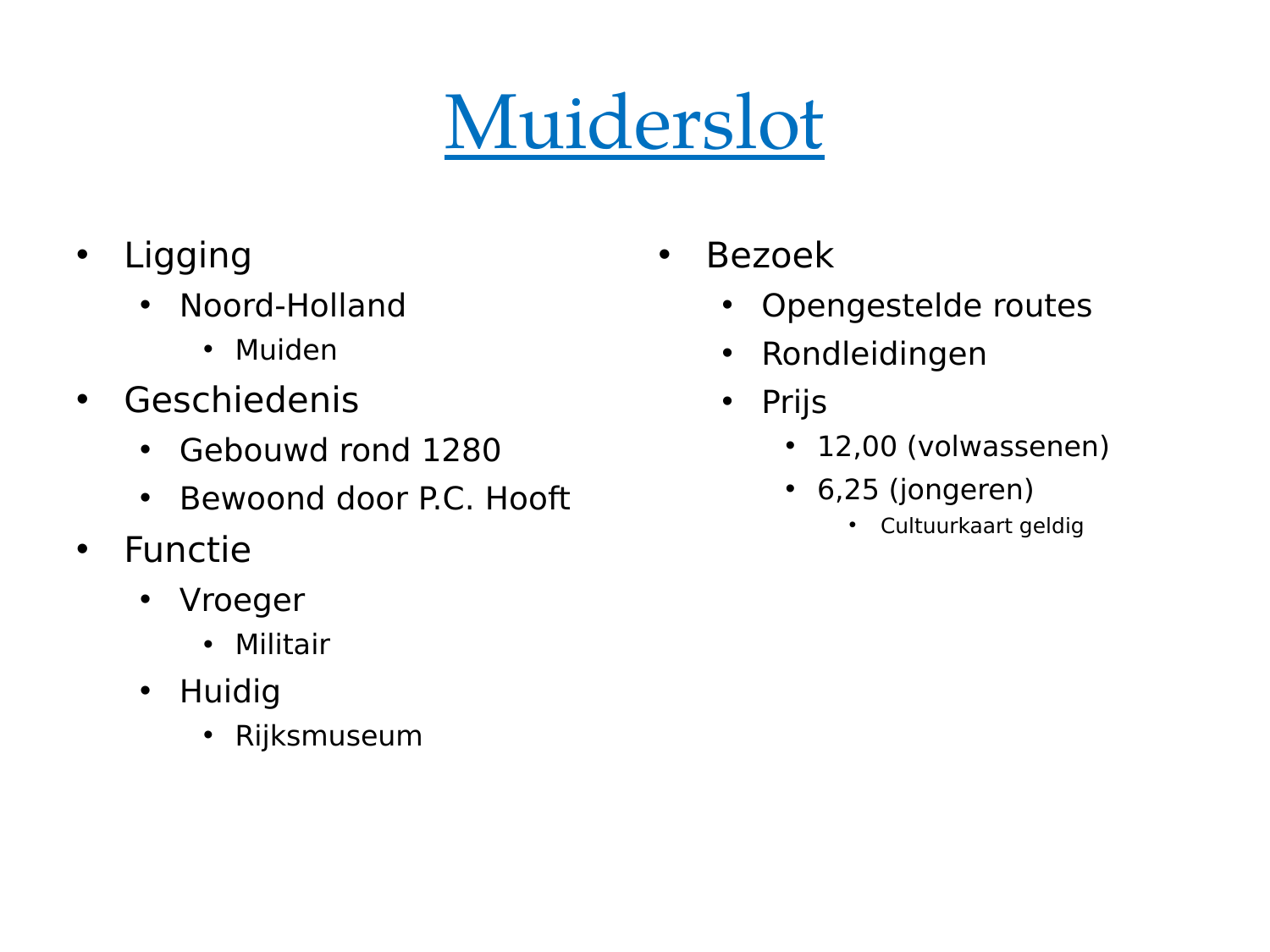

# Muiderslot
Ligging
Noord-Holland
Muiden
Geschiedenis
Gebouwd rond 1280
Bewoond door P.C. Hooft
Functie
Vroeger
Militair
Huidig
Rijksmuseum
Bezoek
Opengestelde routes
Rondleidingen
Prijs
12,00 (volwassenen)
6,25 (jongeren)
Cultuurkaart geldig